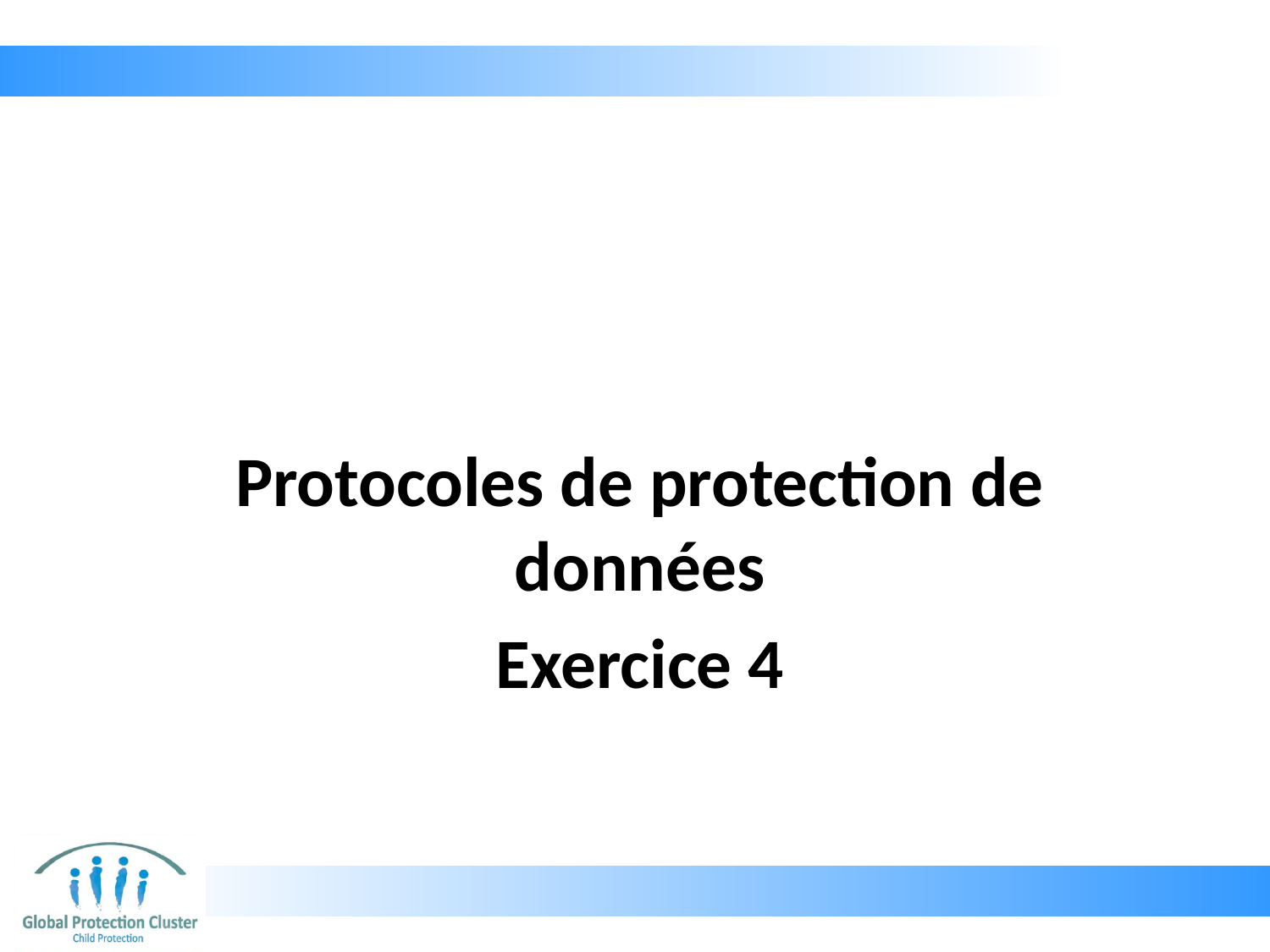

Protocoles de protection de données
# Exercice 4